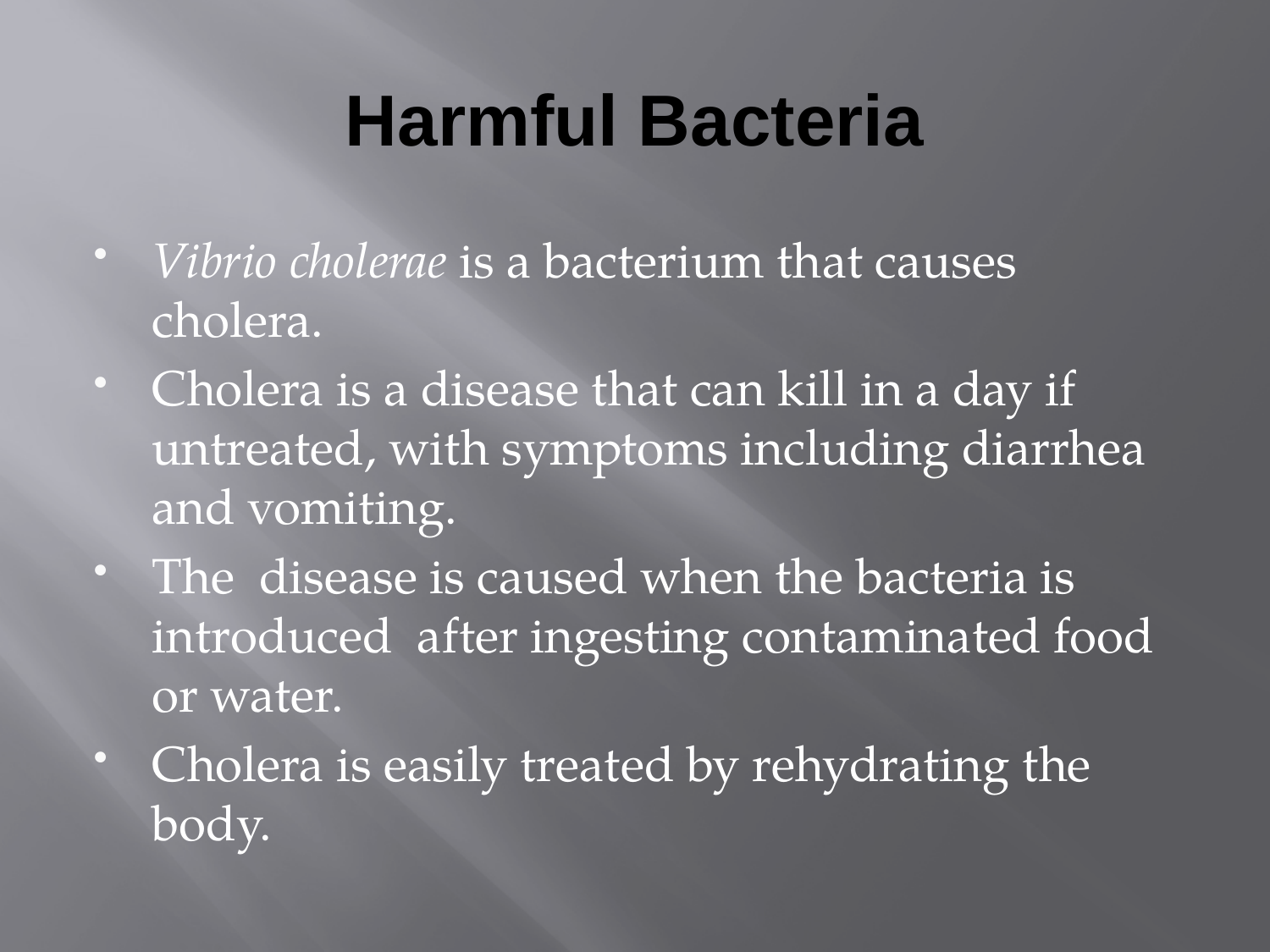

# Harmful Bacteria
Vibrio cholerae is a bacterium that causes cholera.
Cholera is a disease that can kill in a day if untreated, with symptoms including diarrhea and vomiting.
The  disease is caused when the bacteria is introduced  after ingesting contaminated food or water.
Cholera is easily treated by rehydrating the body.